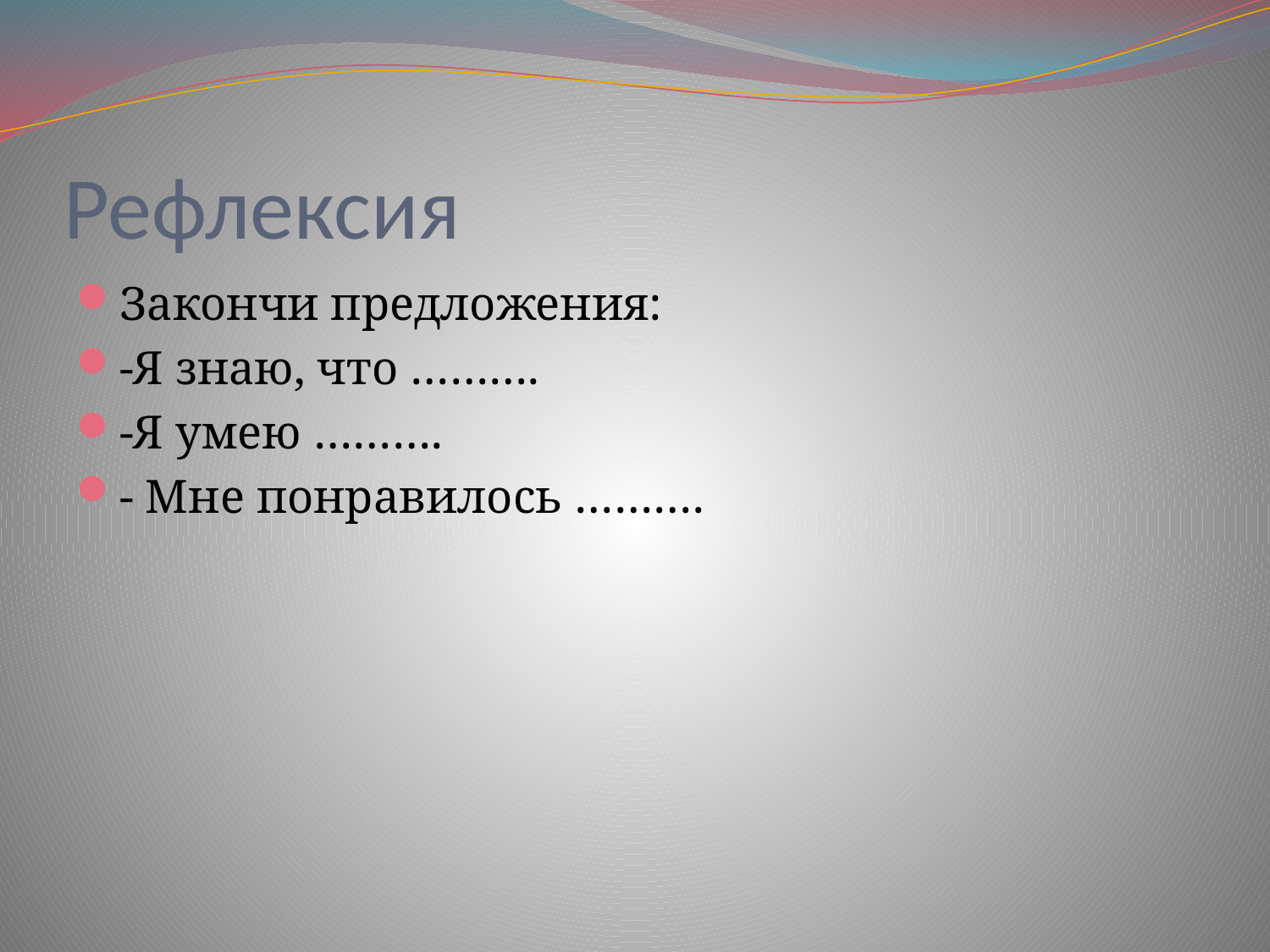

# Рефлексия
Закончи предложения:
-Я знаю, что ……….
-Я умею ……….
- Мне понравилось ……….